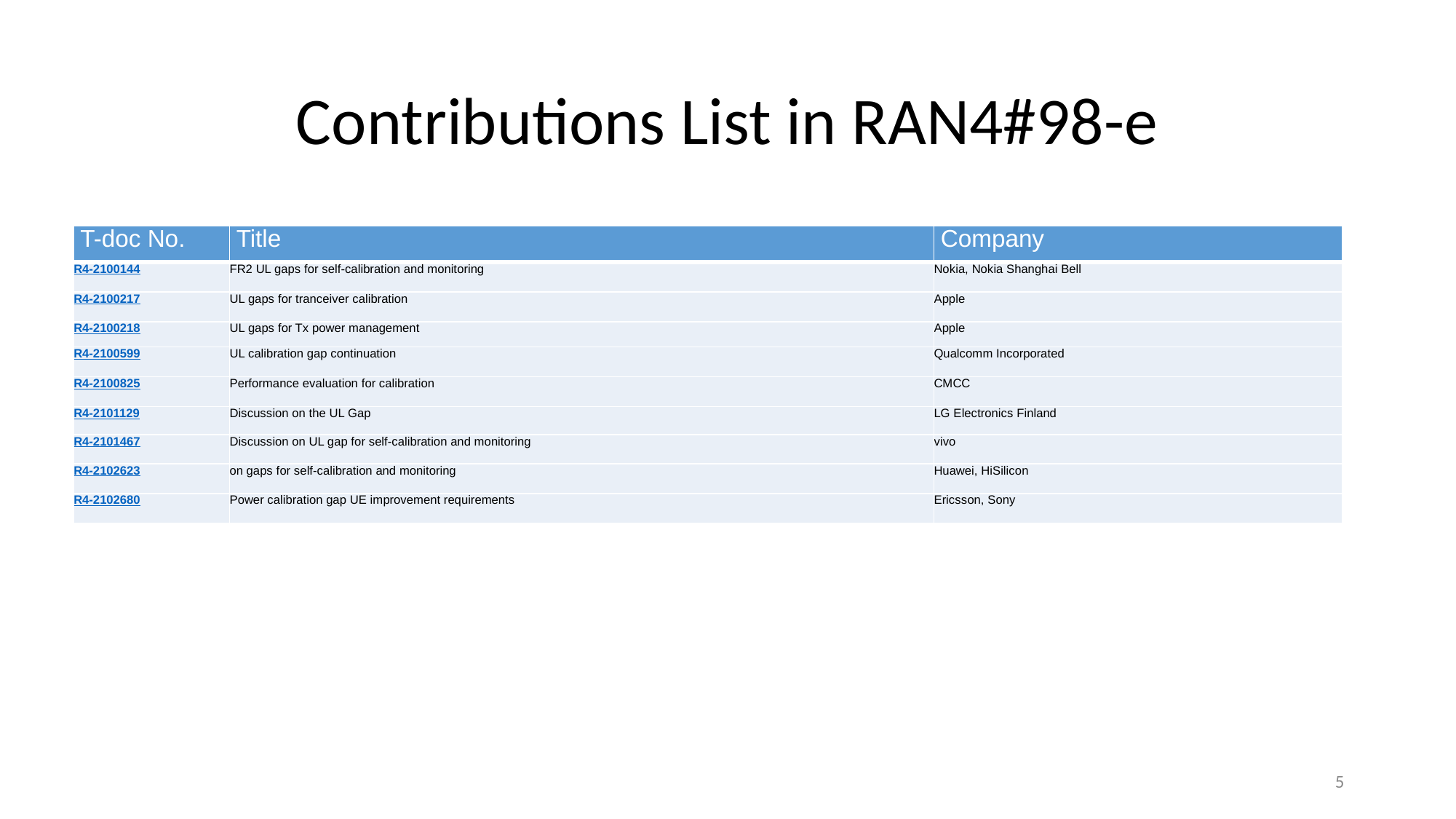

# Contributions List in RAN4#98-e
| T-doc No. | Title | Company |
| --- | --- | --- |
| R4-2100144 | FR2 UL gaps for self-calibration and monitoring | Nokia, Nokia Shanghai Bell |
| R4-2100217 | UL gaps for tranceiver calibration | Apple |
| R4-2100218 | UL gaps for Tx power management | Apple |
| R4-2100599 | UL calibration gap continuation | Qualcomm Incorporated |
| R4-2100825 | Performance evaluation for calibration | CMCC |
| R4-2101129 | Discussion on the UL Gap | LG Electronics Finland |
| R4-2101467 | Discussion on UL gap for self-calibration and monitoring | vivo |
| R4-2102623 | on gaps for self-calibration and monitoring | Huawei, HiSilicon |
| R4-2102680 | Power calibration gap UE improvement requirements | Ericsson, Sony |
5